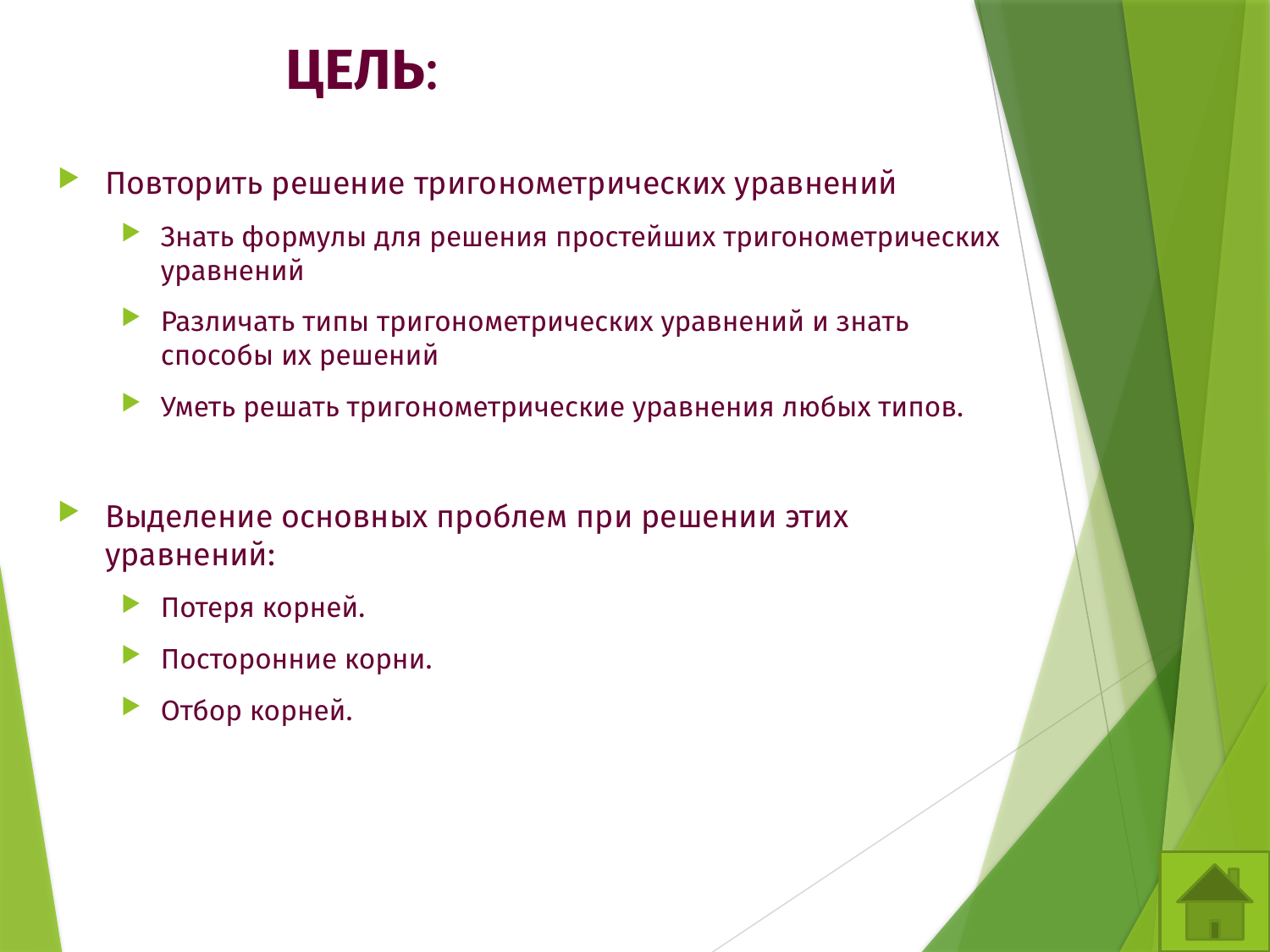

ЦЕЛЬ:
Повторить решение тригонометрических уравнений
Знать формулы для решения простейших тригонометрических уравнений
Различать типы тригонометрических уравнений и знать способы их решений
Уметь решать тригонометрические уравнения любых типов.

Выделение основных проблем при решении этих уравнений:
Потеря корней.
Посторонние корни.
Отбор корней.